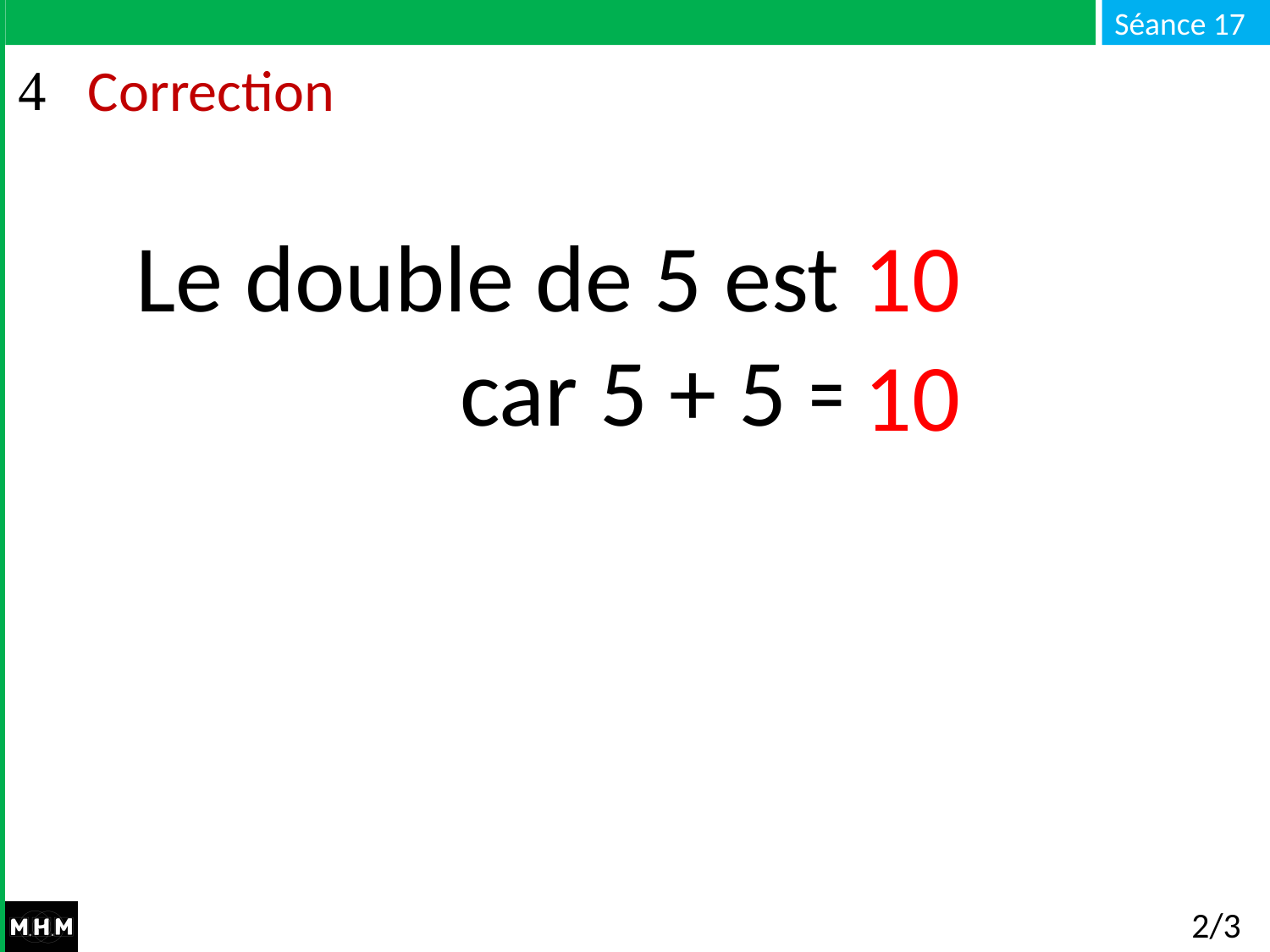

# Correction
Le double de 5 est …
               car 5 + 5 = …
10
10
2/3